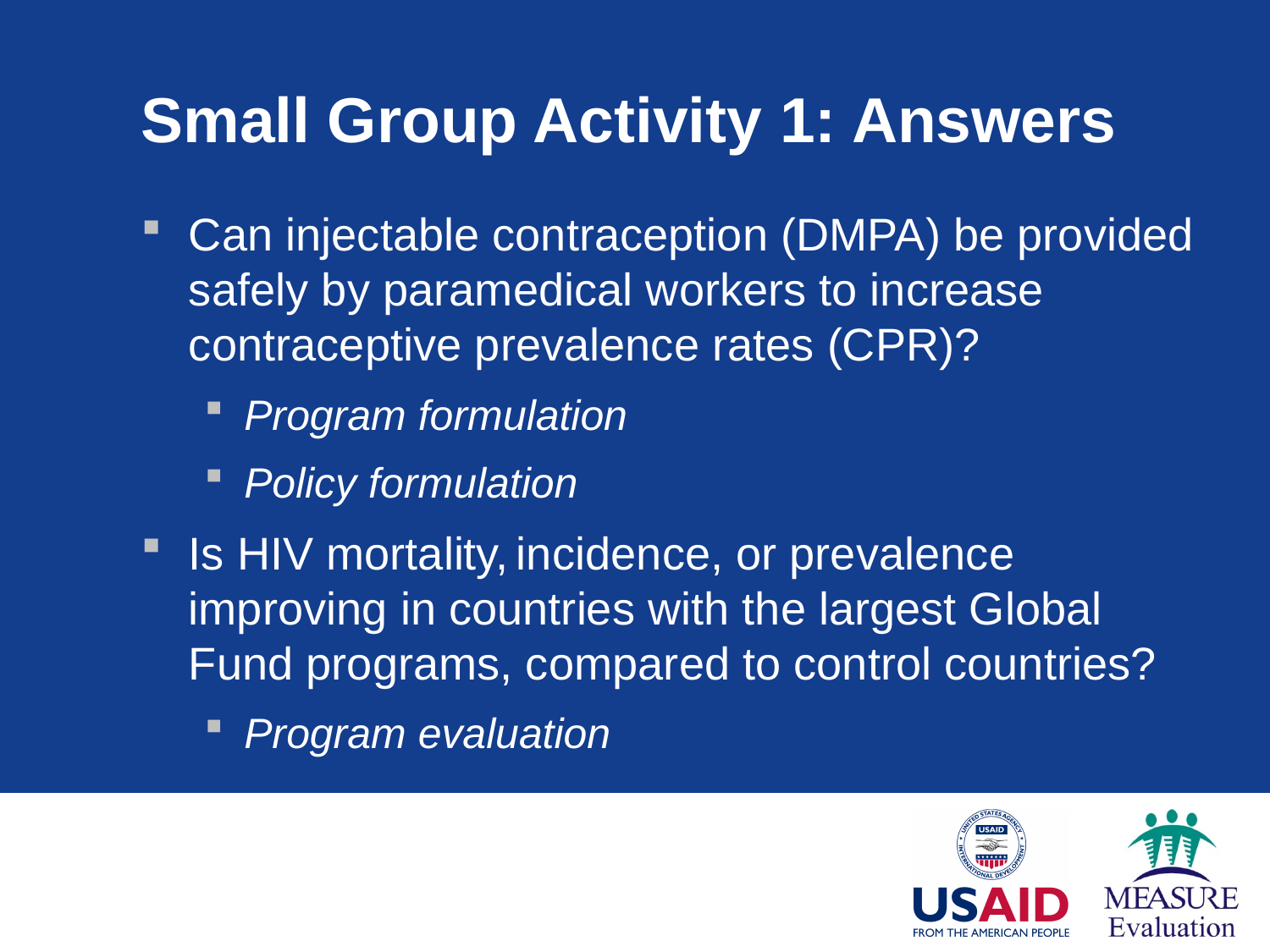

# Small Group Activity 1: Answers
Can injectable contraception (DMPA) be provided safely by paramedical workers to increase contraceptive prevalence rates (CPR)?
Program formulation
Policy formulation
Is HIV mortality, incidence, or prevalence improving in countries with the largest Global Fund programs, compared to control countries?
Program evaluation